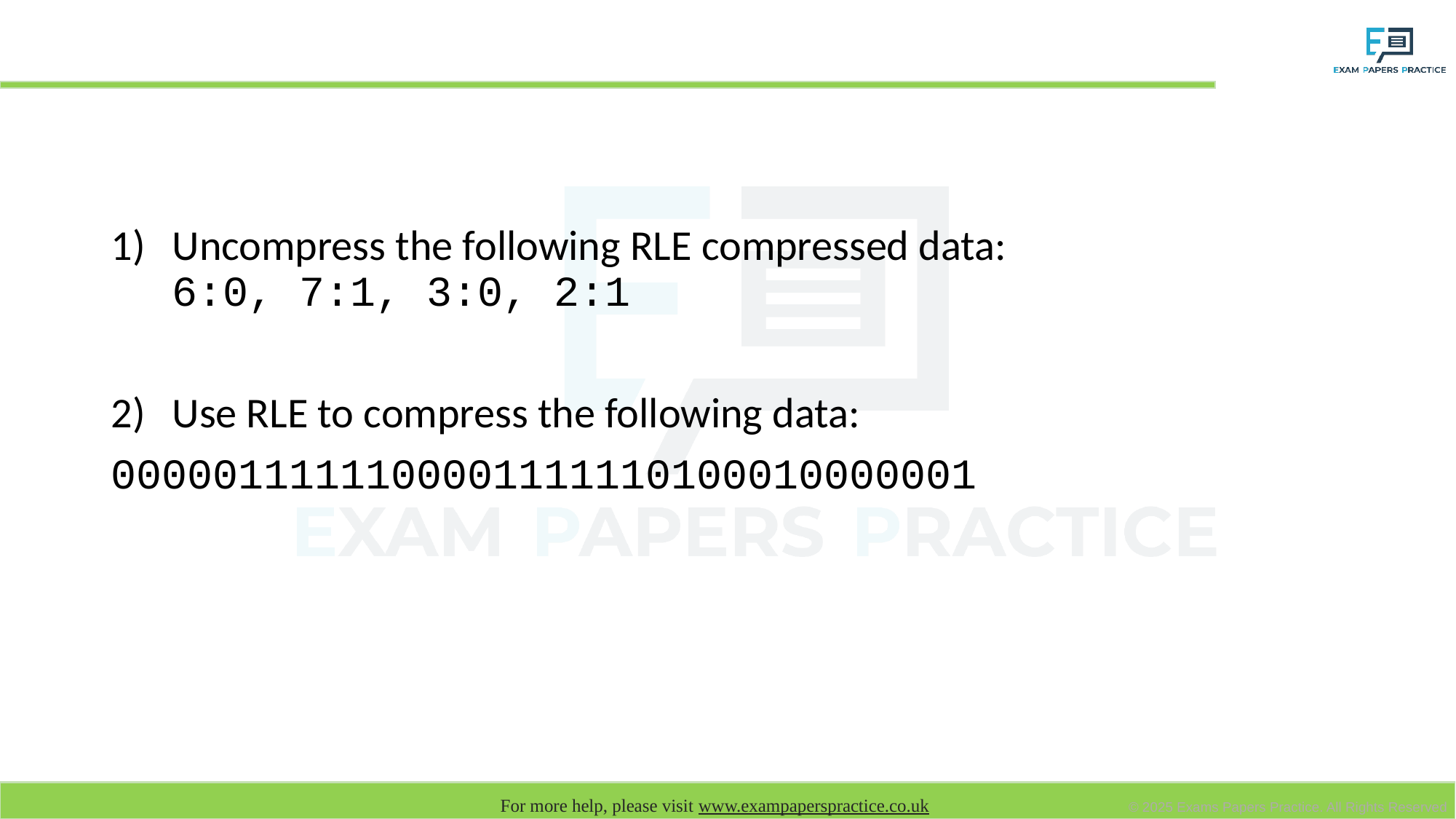

# Exercise
Uncompress the following RLE compressed data:                          6:0, 7:1, 3:0, 2:1

Use RLE to compress the following data:
0000011111100001111110100010000001